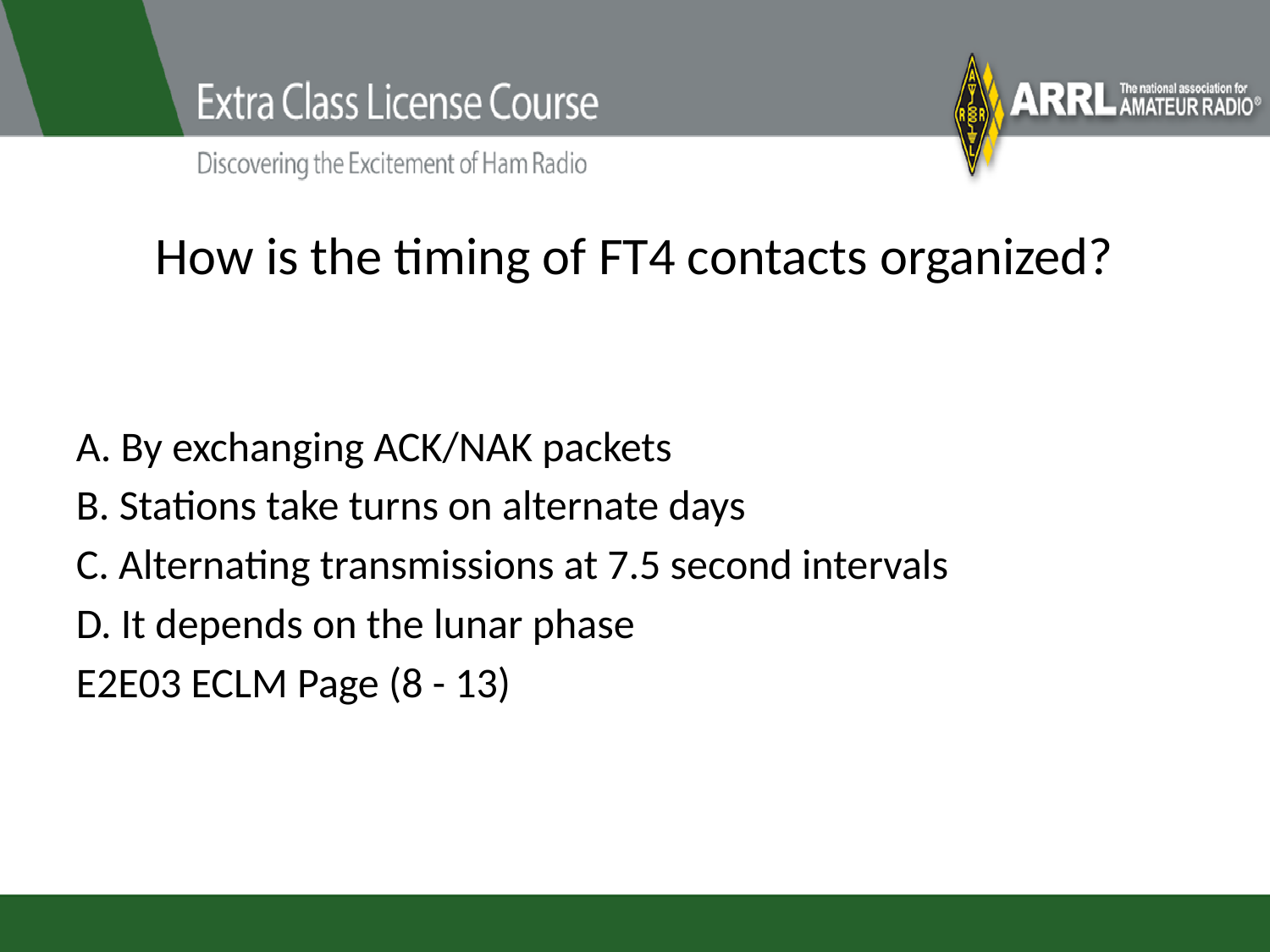

# How is the timing of FT4 contacts organized?
A. By exchanging ACK/NAK packets
B. Stations take turns on alternate days
C. Alternating transmissions at 7.5 second intervals
D. It depends on the lunar phase
E2E03 ECLM Page (8 - 13)